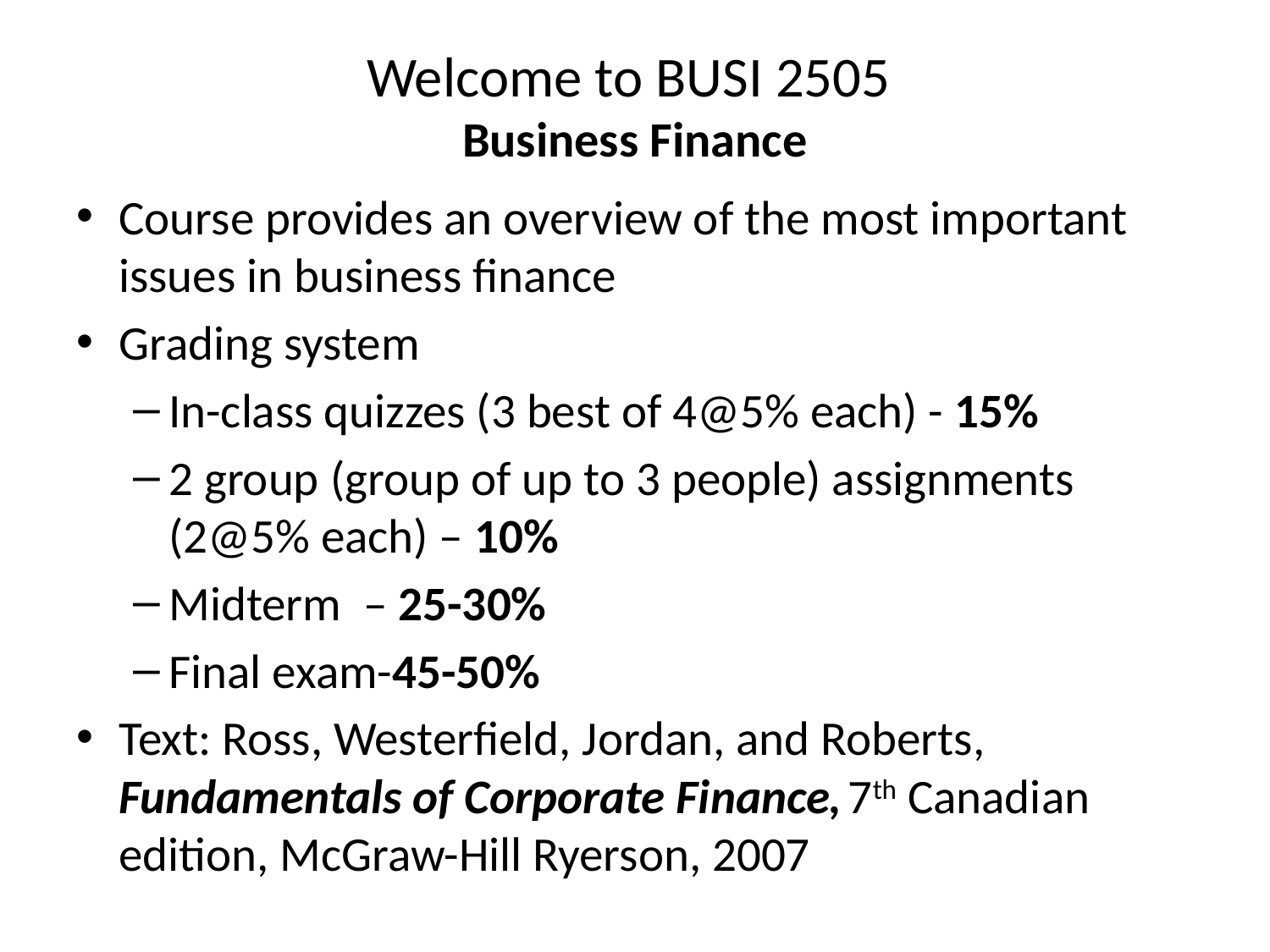

# Welcome to BUSI 2505 Business Finance
Course provides an overview of the most important issues in business finance
Grading system
In-class quizzes (3 best of 4@5% each) - 15%
2 group (group of up to 3 people) assignments (2@5% each) – 10%
Midterm  – 25-30%
Final exam-45-50%
Text: Ross, Westerfield, Jordan, and Roberts, Fundamentals of Corporate Finance, 7th Canadian edition, McGraw-Hill Ryerson, 2007